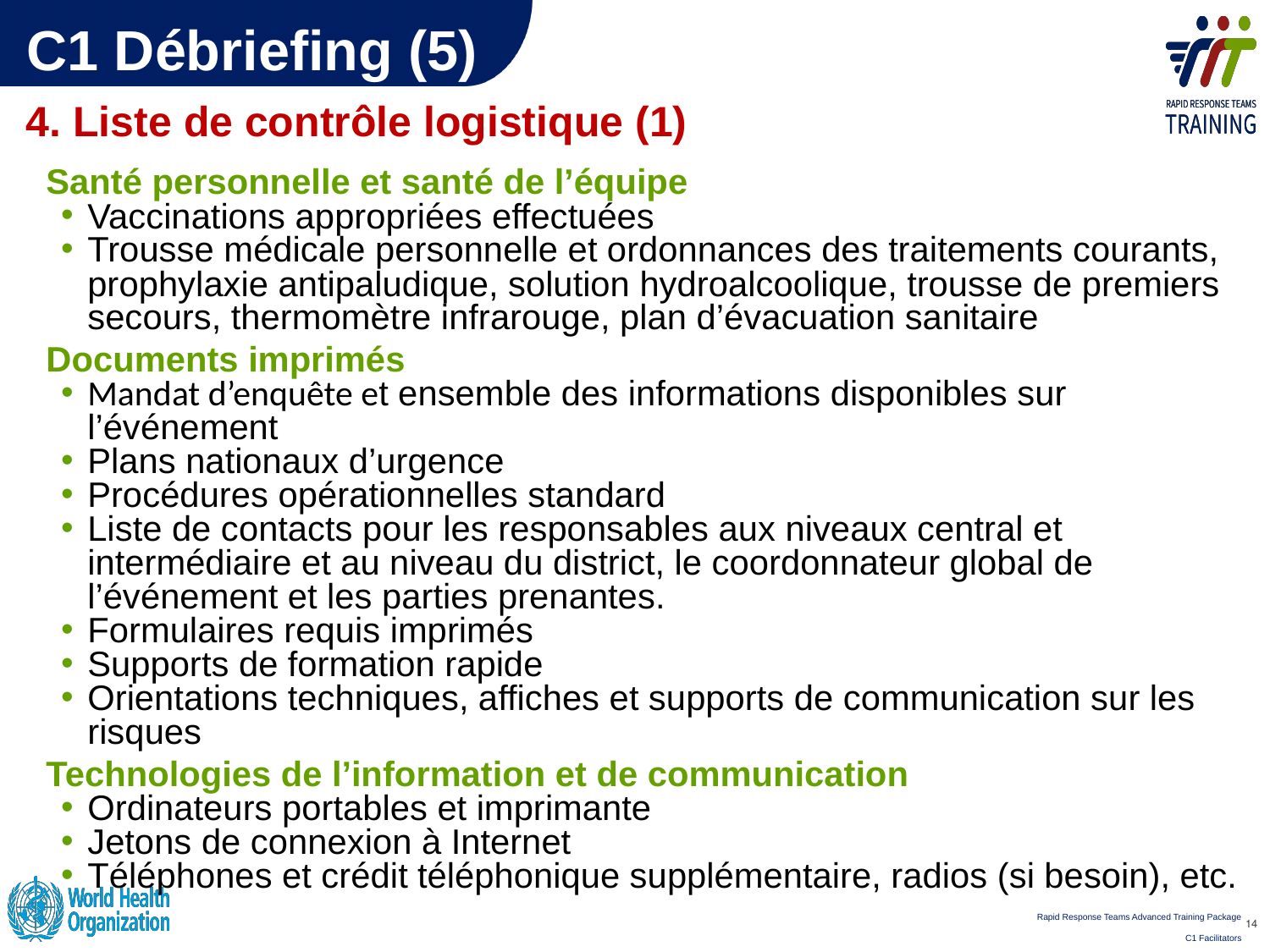

C1 Débriefing (5)
4. Liste de contrôle logistique (1)
Santé personnelle et santé de l’équipe
Vaccinations appropriées effectuées
Trousse médicale personnelle et ordonnances des traitements courants, prophylaxie antipaludique, solution hydroalcoolique, trousse de premiers secours, thermomètre infrarouge, plan d’évacuation sanitaire
Documents imprimés
Mandat d’enquête et ensemble des informations disponibles sur l’événement
Plans nationaux d’urgence
Procédures opérationnelles standard
Liste de contacts pour les responsables aux niveaux central et intermédiaire et au niveau du district, le coordonnateur global de l’événement et les parties prenantes.
Formulaires requis imprimés
Supports de formation rapide
Orientations techniques, affiches et supports de communication sur les risques
Technologies de l’information et de communication
Ordinateurs portables et imprimante
Jetons de connexion à Internet
Téléphones et crédit téléphonique supplémentaire, radios (si besoin), etc.